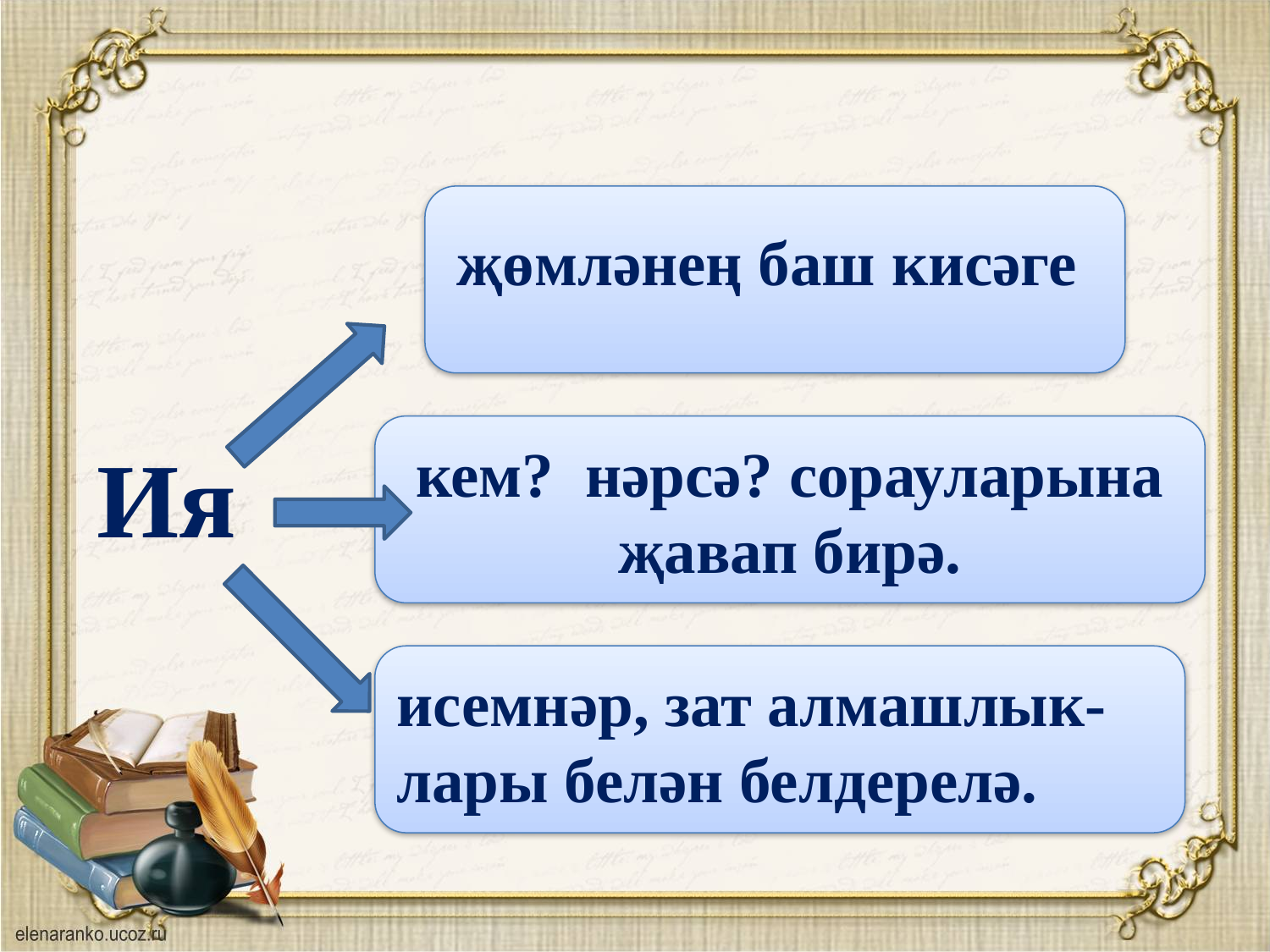

җөмләнең баш кисәге

кем?  нәрсә? сорауларына җавап бирә.
Ия

исемнәр, зат алмашлык-лары белән белдерелә.